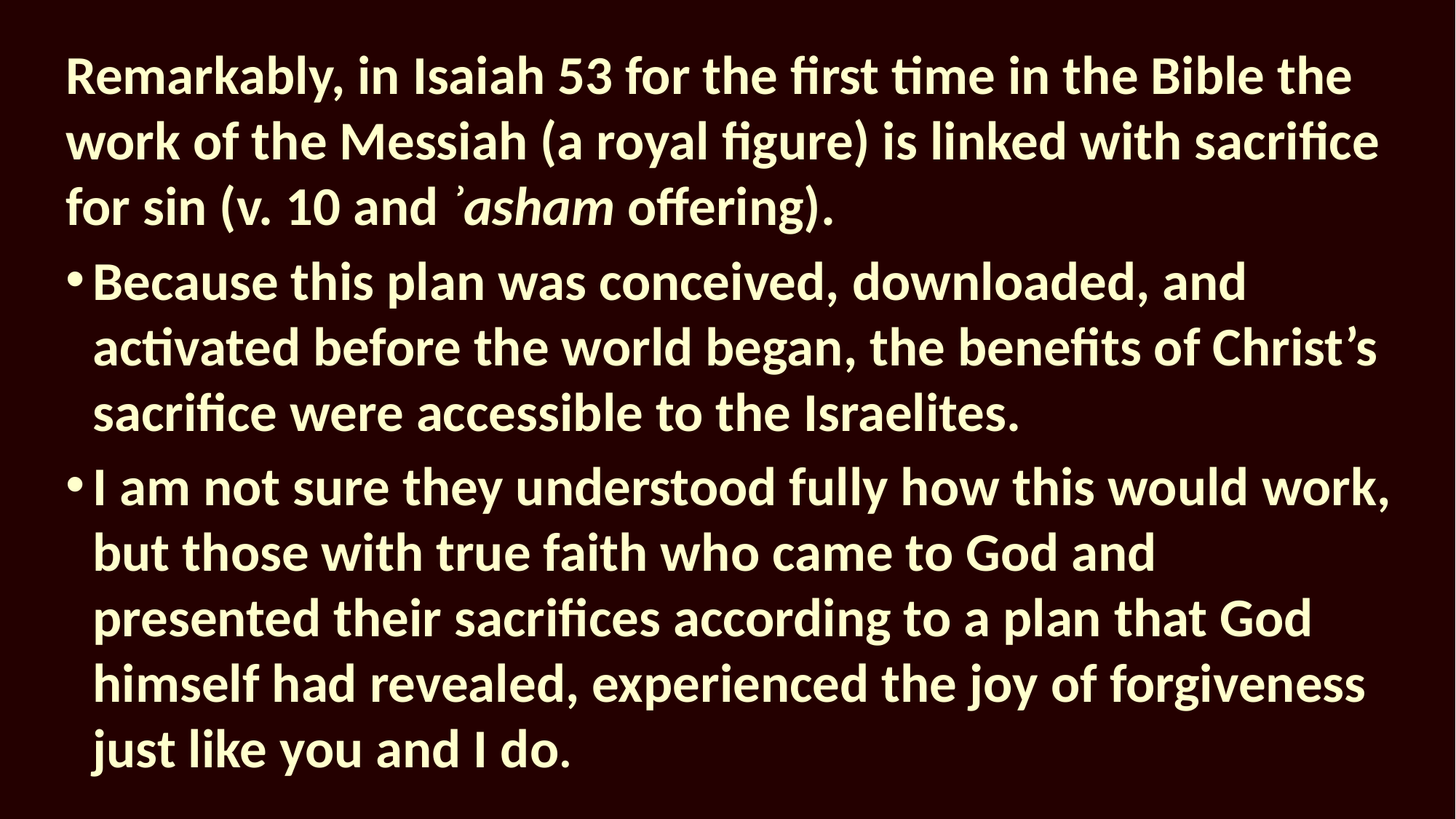

Remarkably, in Isaiah 53 for the first time in the Bible the work of the Messiah (a royal figure) is linked with sacrifice for sin (v. 10 and ʾasham offering).
Because this plan was conceived, downloaded, and activated before the world began, the benefits of Christ’s sacrifice were accessible to the Israelites.
I am not sure they understood fully how this would work, but those with true faith who came to God and presented their sacrifices according to a plan that God himself had revealed, experienced the joy of forgiveness just like you and I do.